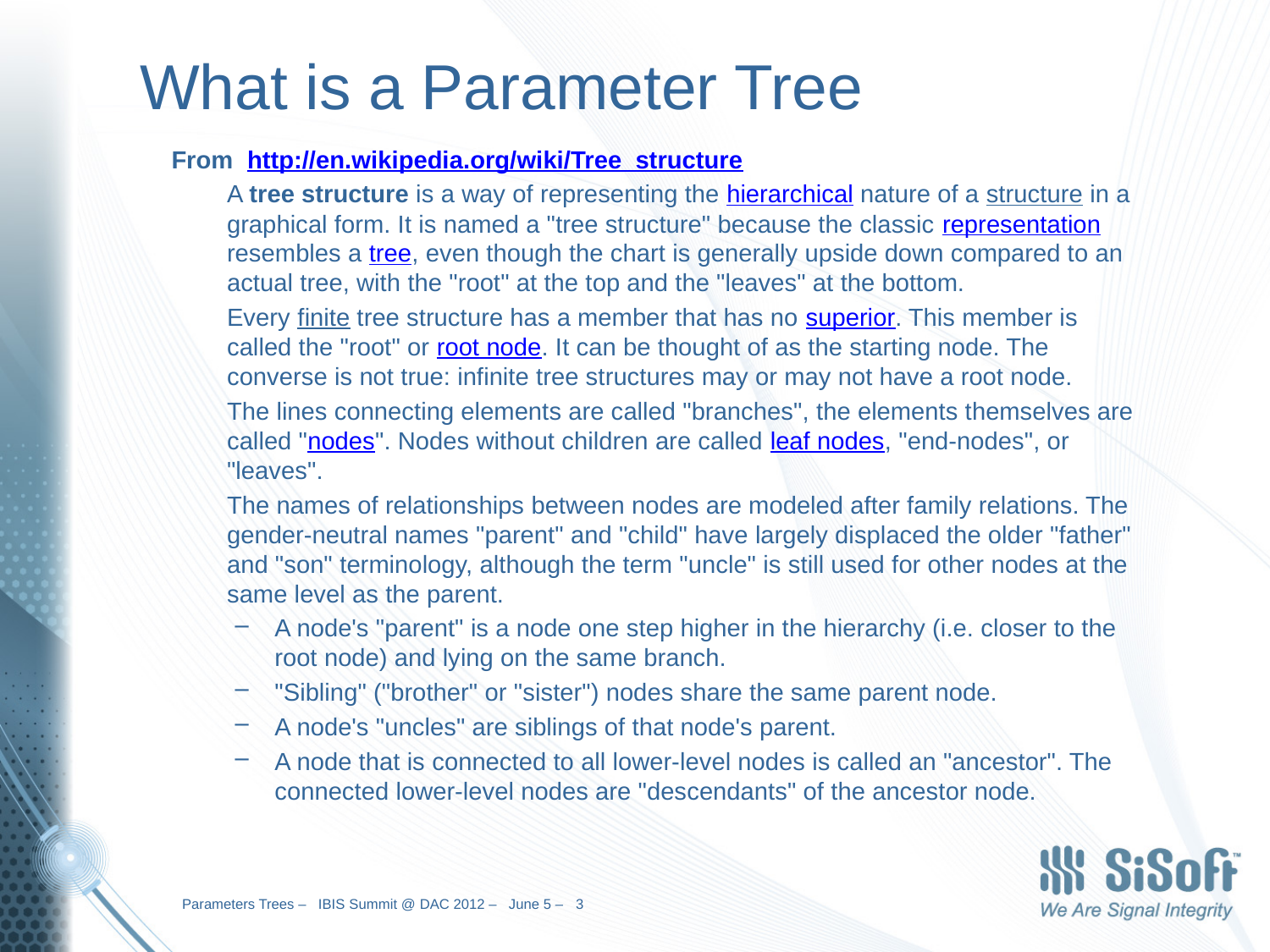

# What is a Parameter Tree
From  http://en.wikipedia.org/wiki/Tree_structure
A tree structure is a way of representing the hierarchical nature of a structure in a graphical form. It is named a "tree structure" because the classic representation resembles a tree, even though the chart is generally upside down compared to an actual tree, with the "root" at the top and the "leaves" at the bottom.
Every finite tree structure has a member that has no superior. This member is called the "root" or root node. It can be thought of as the starting node. The converse is not true: infinite tree structures may or may not have a root node.
The lines connecting elements are called "branches", the elements themselves are called "nodes". Nodes without children are called leaf nodes, "end-nodes", or "leaves".
The names of relationships between nodes are modeled after family relations. The gender-neutral names "parent" and "child" have largely displaced the older "father" and "son" terminology, although the term "uncle" is still used for other nodes at the same level as the parent.
A node's "parent" is a node one step higher in the hierarchy (i.e. closer to the root node) and lying on the same branch.
"Sibling" ("brother" or "sister") nodes share the same parent node.
A node's "uncles" are siblings of that node's parent.
A node that is connected to all lower-level nodes is called an "ancestor". The connected lower-level nodes are "descendants" of the ancestor node.

Parameters Trees –   IBIS Summit @ DAC 2012 –   June 5 –   3